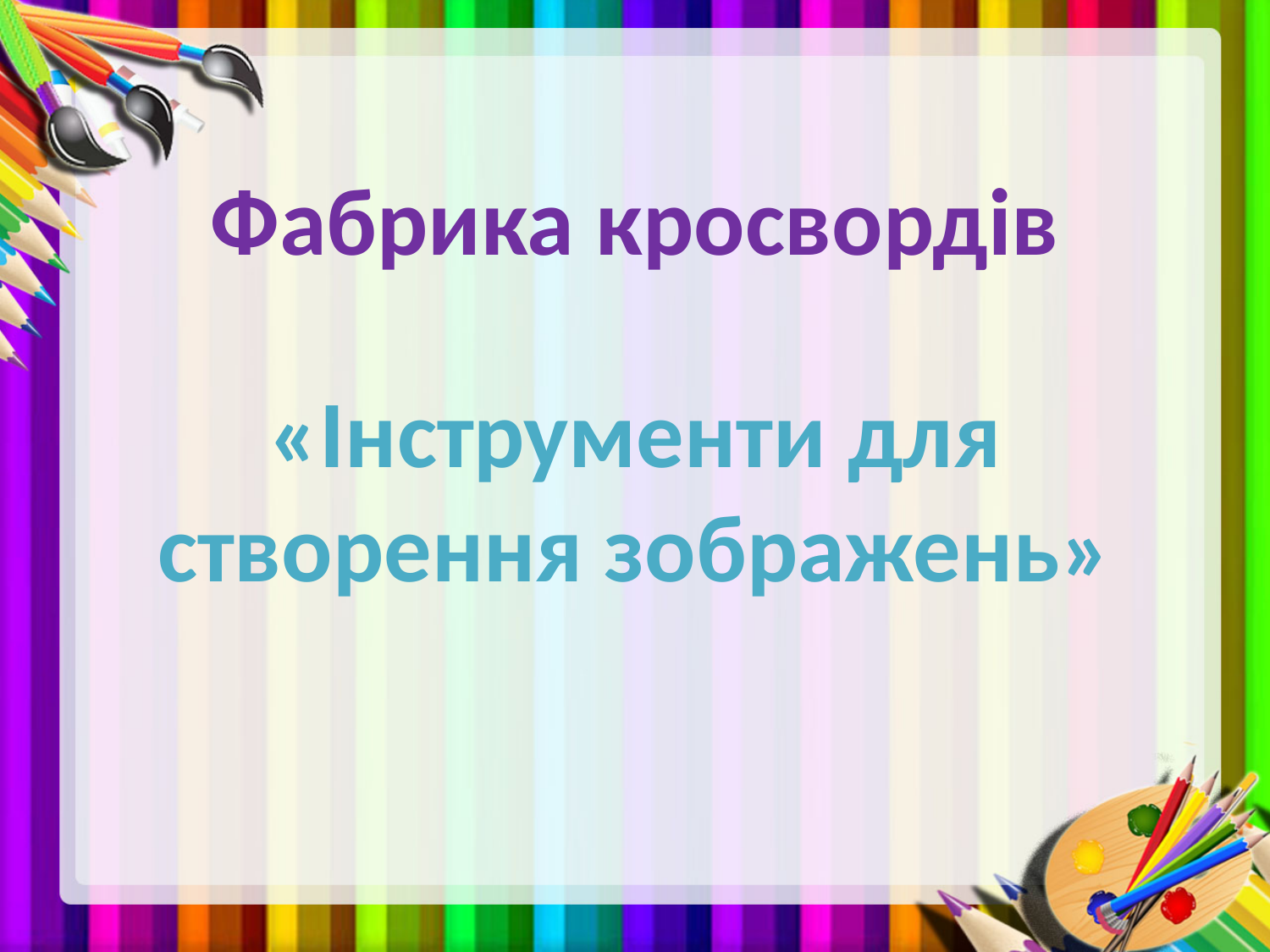

#
Фабрика кросвордів
«Інструменти для створення зображень»